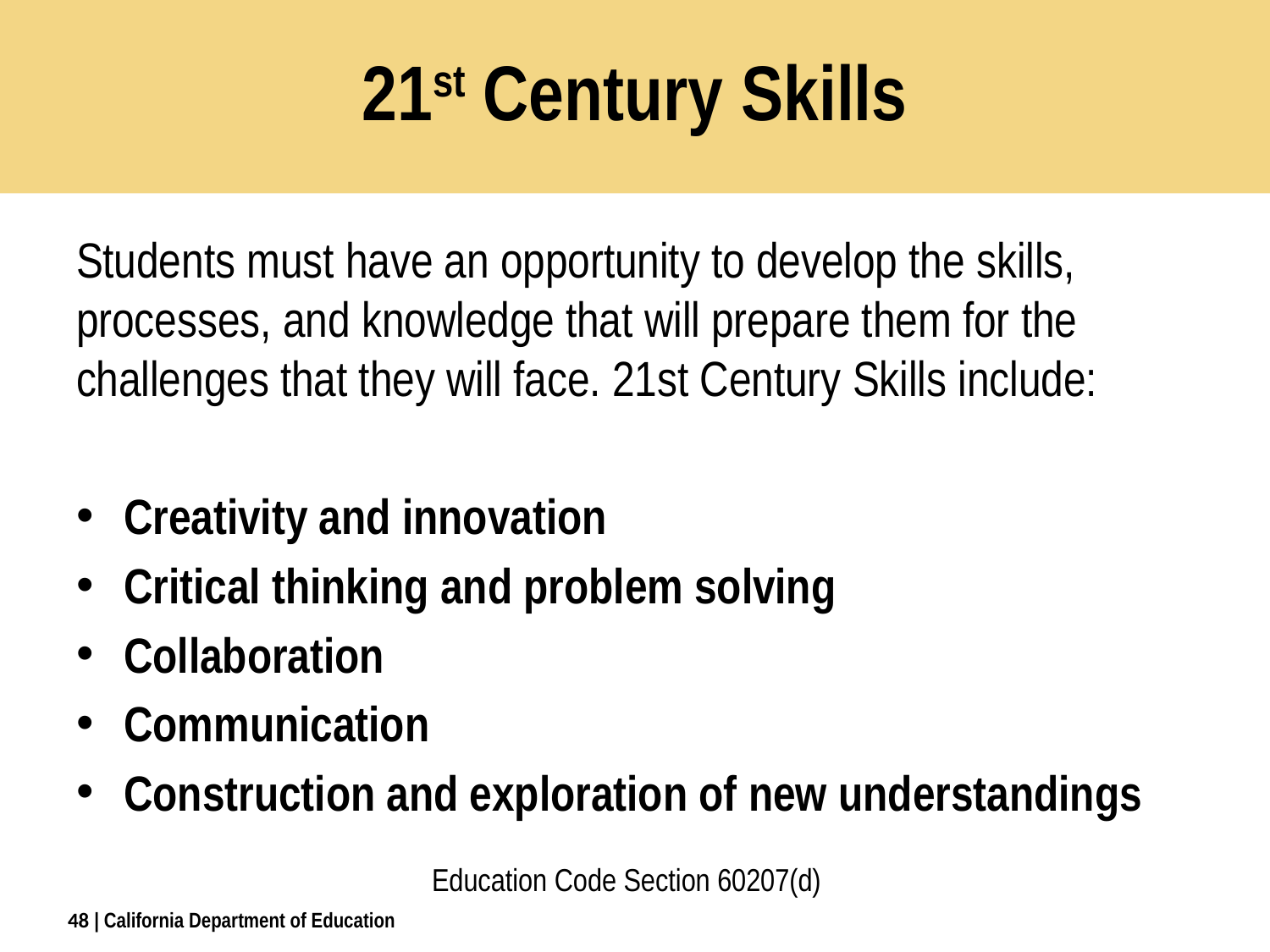

# 21st Century Skills
Students must have an opportunity to develop the skills, processes, and knowledge that will prepare them for the challenges that they will face. 21st Century Skills include:

Creativity and innovation
Critical thinking and problem solving
Collaboration
Communication
Construction and exploration of new understandings
		Education Code Section 60207(d)
48
| California Department of Education